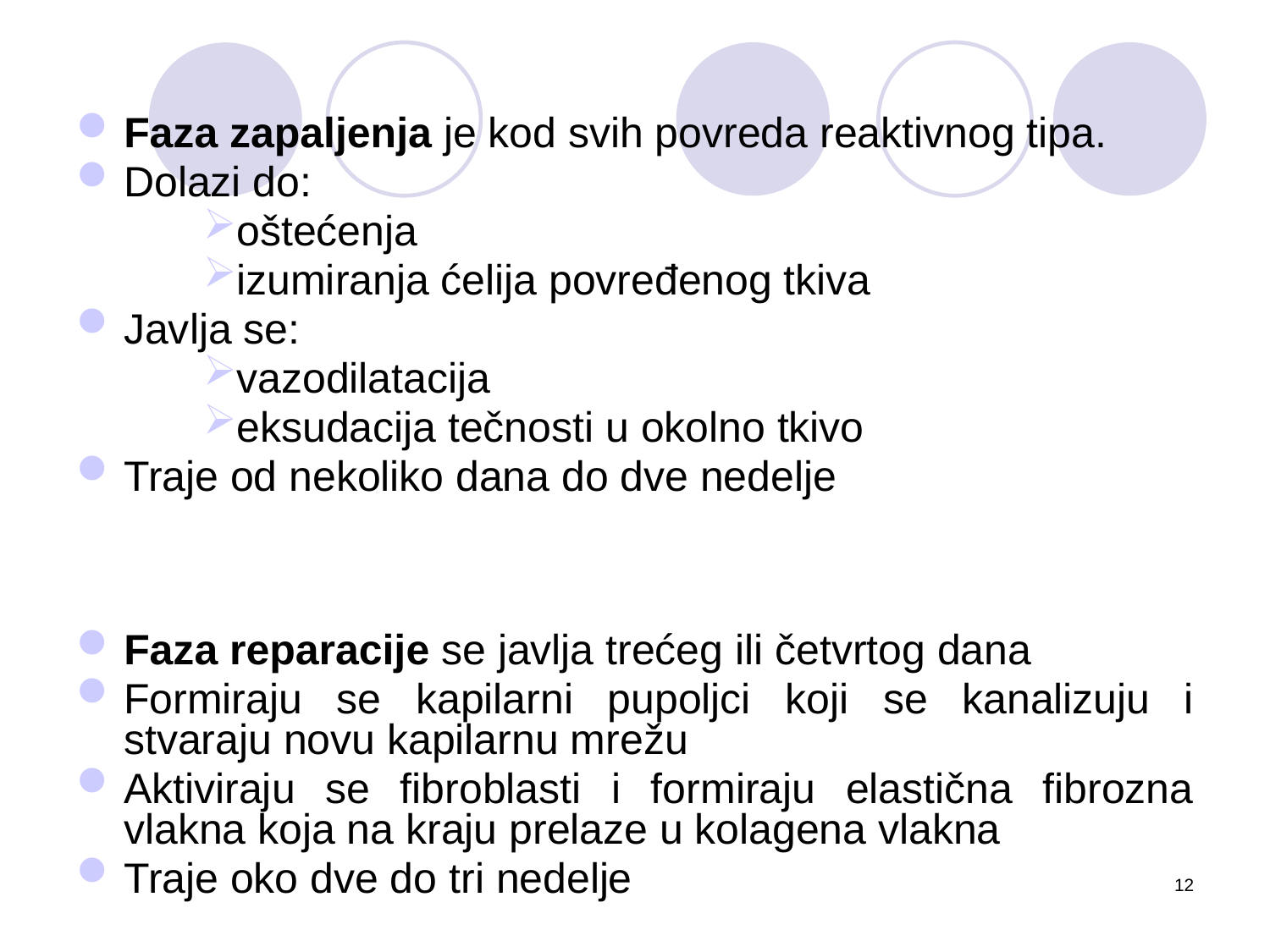

Faza zapaljenja je kod svih povreda reaktivnog tipa.
Dolazi do:
oštećenja
izumiranja ćelija povređenog tkiva
Javlja se:
vazodilatacija
eksudacija tečnosti u okolno tkivo
Traje od nekoliko dana do dve nedelje

Faza reparacije se javlja trećeg ili četvrtog dana
Formiraju se kapilarni pupoljci koji se kanalizuju i stvaraju novu kapilarnu mrežu
Aktiviraju se fibroblasti i formiraju elastična fibrozna vlakna koja na kraju prelaze u kolagena vlakna
Traje oko dve do tri nedelje

12